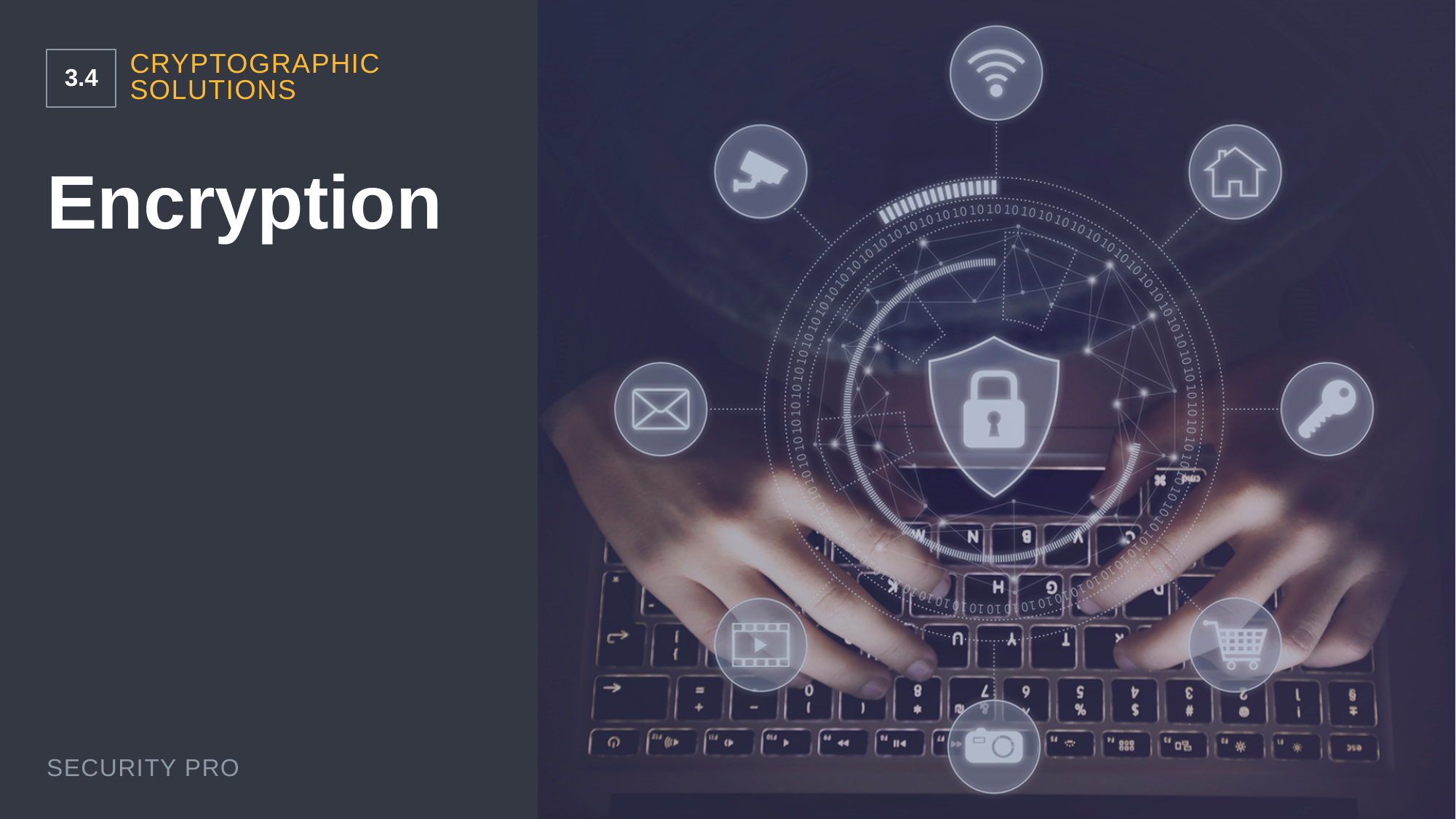

3.4
Cryptographic Solutions
# Encryption
Security Pro